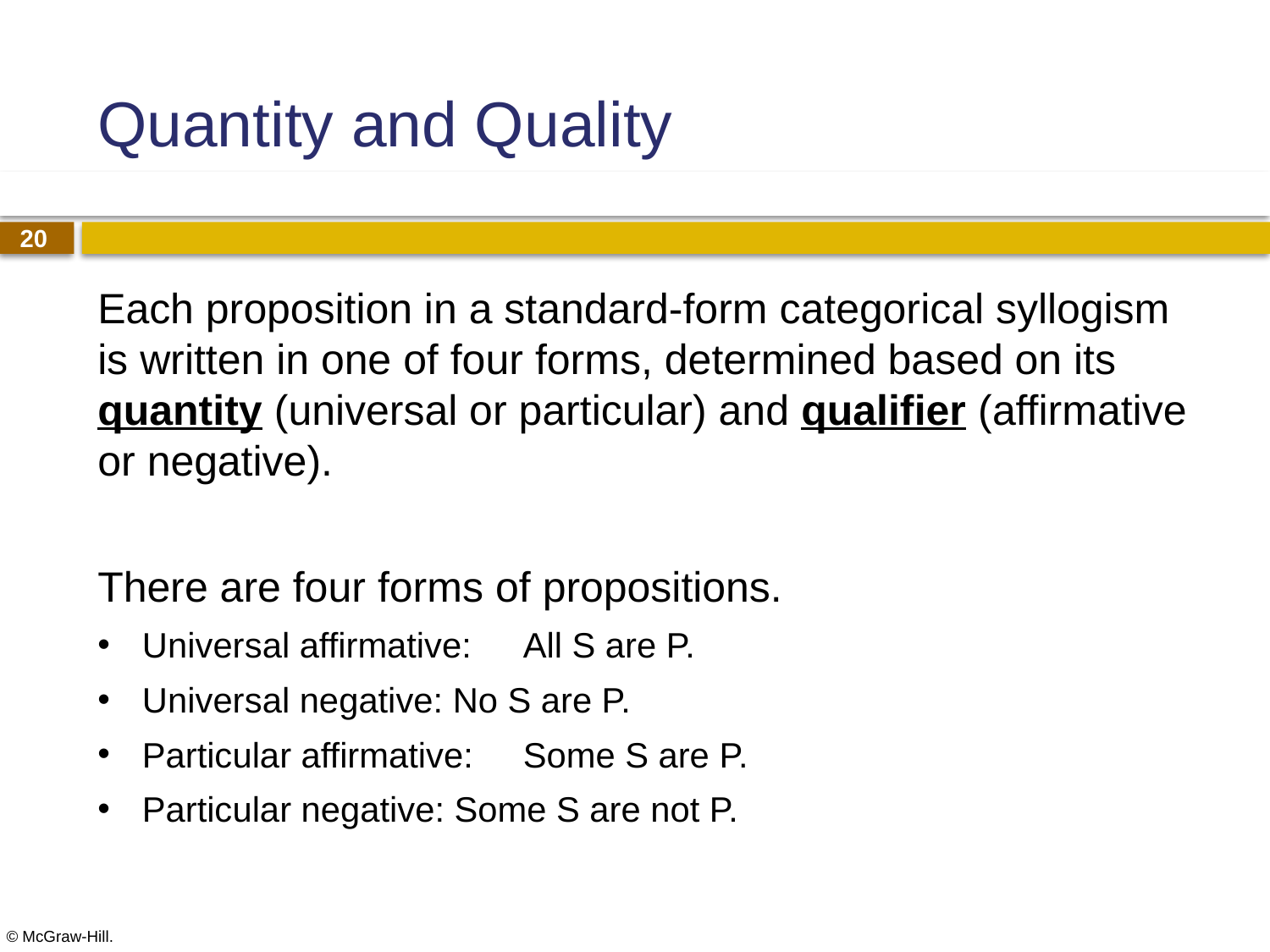

# Quantity and Quality
Each proposition in a standard-form categorical syllogism is written in one of four forms, determined based on its quantity (universal or particular) and qualifier (affirmative or negative).

There are four forms of propositions.
Universal affirmative:	All S are P.
Universal negative: No S are P.
Particular affirmative:	Some S are P.
Particular negative: Some S are not P.